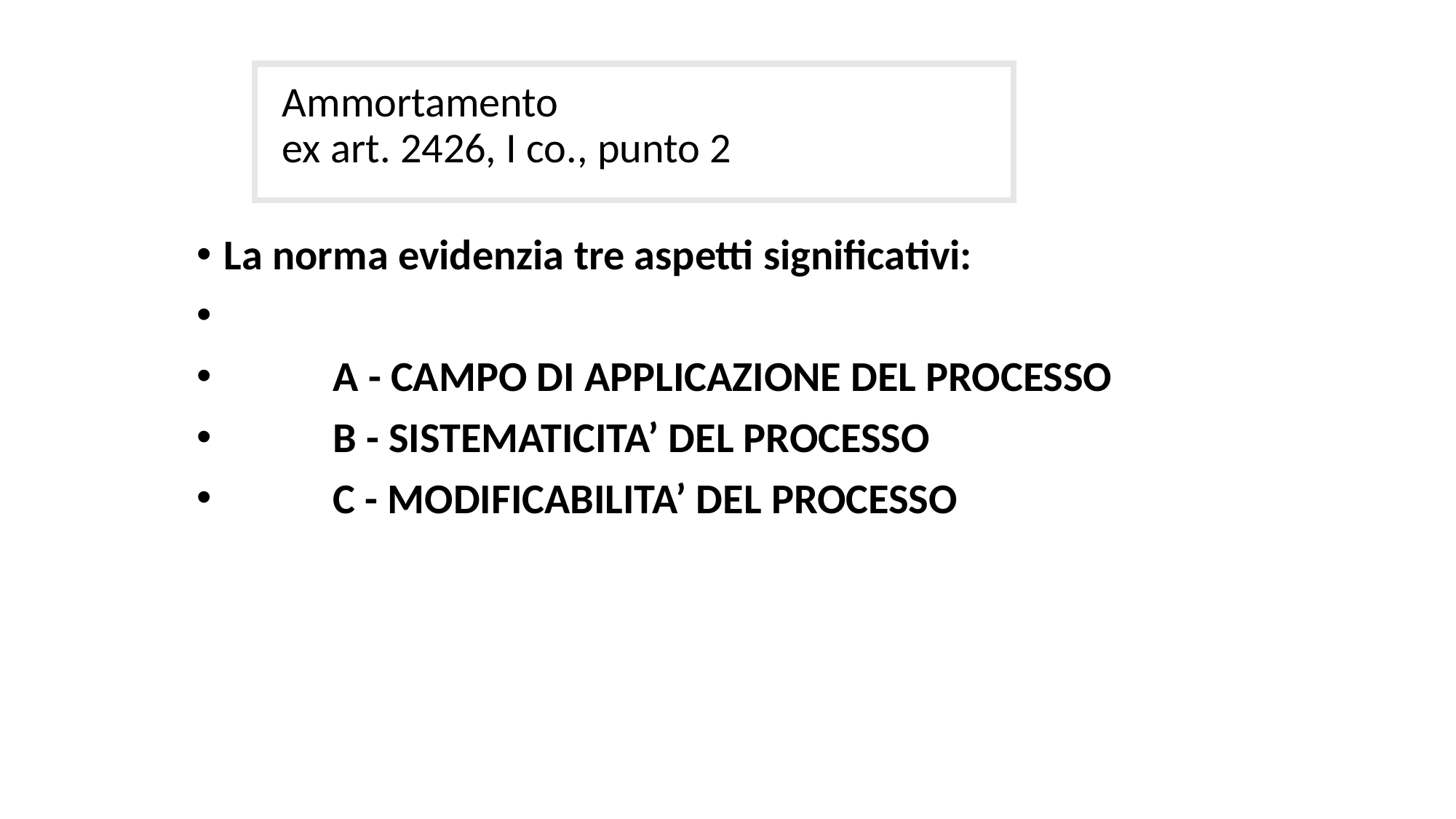

# Ammortamento ex art. 2426, I co., punto 2

La norma evidenzia tre aspetti significativi:

	A - CAMPO DI APPLICAZIONE DEL PROCESSO
	B - SISTEMATICITA’ DEL PROCESSO
	C - MODIFICABILITA’ DEL PROCESSO